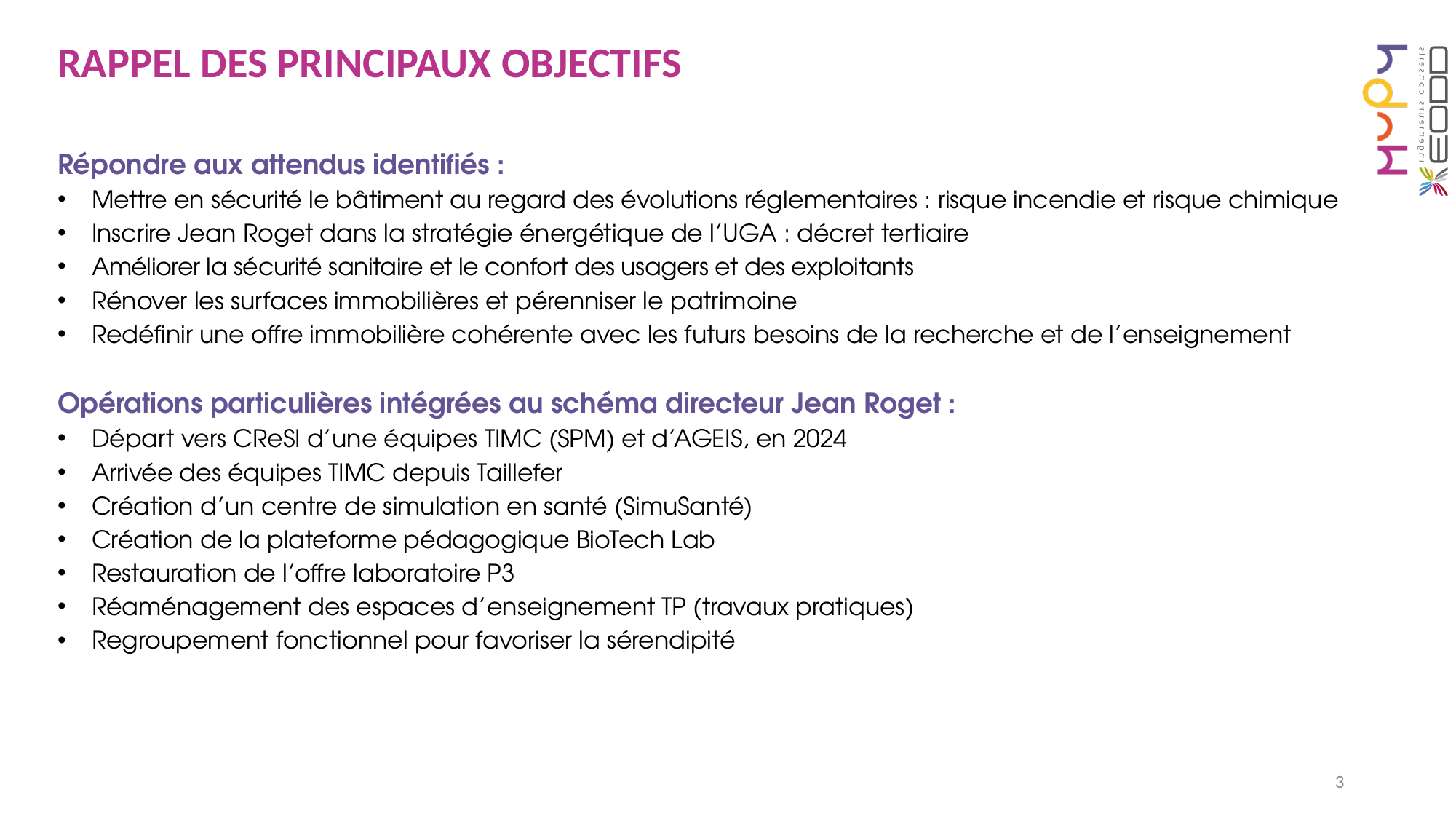

RAPPEL DES PRINCIPAUX OBJECTIFS
Répondre aux attendus identifiés :
Mettre en sécurité le bâtiment au regard des évolutions réglementaires : risque incendie et risque chimique
Inscrire Jean Roget dans la stratégie énergétique de l’UGA : décret tertiaire
Améliorer la sécurité sanitaire et le confort des usagers et des exploitants
Rénover les surfaces immobilières et pérenniser le patrimoine
Redéfinir une offre immobilière cohérente avec les futurs besoins de la recherche et de l’enseignement

Opérations particulières intégrées au schéma directeur Jean Roget :
Départ vers CReSI d’une équipes TIMC (SPM) et d’AGEIS, en 2024
Arrivée des équipes TIMC depuis Taillefer
Création d’un centre de simulation en santé (SimuSanté)
Création de la plateforme pédagogique BioTech Lab
Restauration de l’offre laboratoire P3
Réaménagement des espaces d’enseignement TP (travaux pratiques)
Regroupement fonctionnel pour favoriser la sérendipité
3